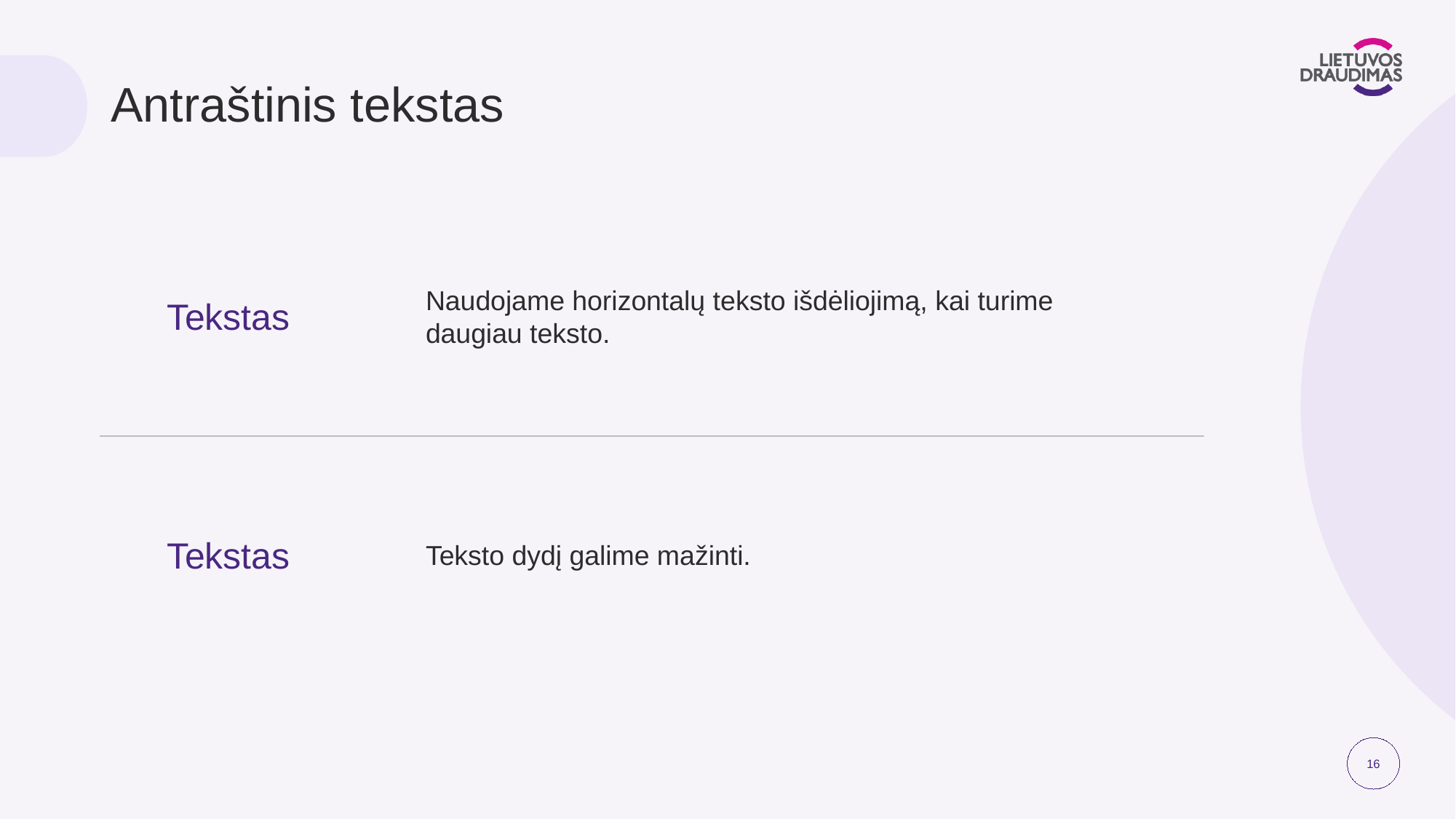

# Antraštinis tekstas
Tekstas
Naudojame horizontalų teksto išdėliojimą, kai turime daugiau teksto.
Tekstas
Teksto dydį galime mažinti.
16